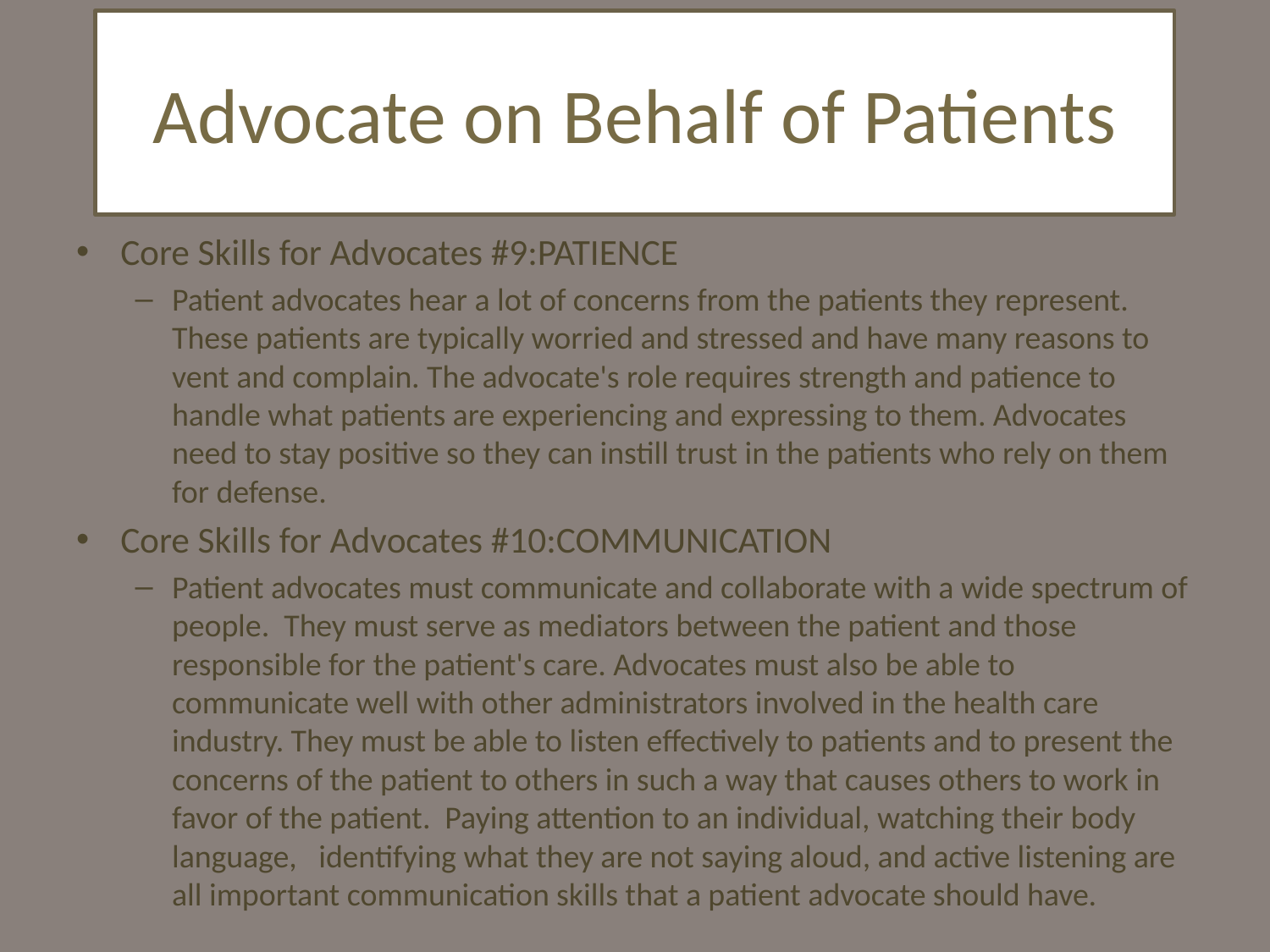

Advocate on Behalf of Patients
Core Skills for Advocates #9:PATIENCE
Patient advocates hear a lot of concerns from the patients they represent.  These patients are typically worried and stressed and have many reasons to vent and complain. The advocate's role requires strength and patience to handle what patients are experiencing and expressing to them. Advocates need to stay positive so they can instill trust in the patients who rely on them for defense.
Core Skills for Advocates #10:COMMUNICATION
Patient advocates must communicate and collaborate with a wide spectrum of people.  They must serve as mediators between the patient and those responsible for the patient's care. Advocates must also be able to communicate well with other administrators involved in the health care industry. They must be able to listen effectively to patients and to present the concerns of the patient to others in such a way that causes others to work in favor of the patient.  Paying attention to an individual, watching their body language,   identifying what they are not saying aloud, and active listening are all important communication skills that a patient advocate should have.